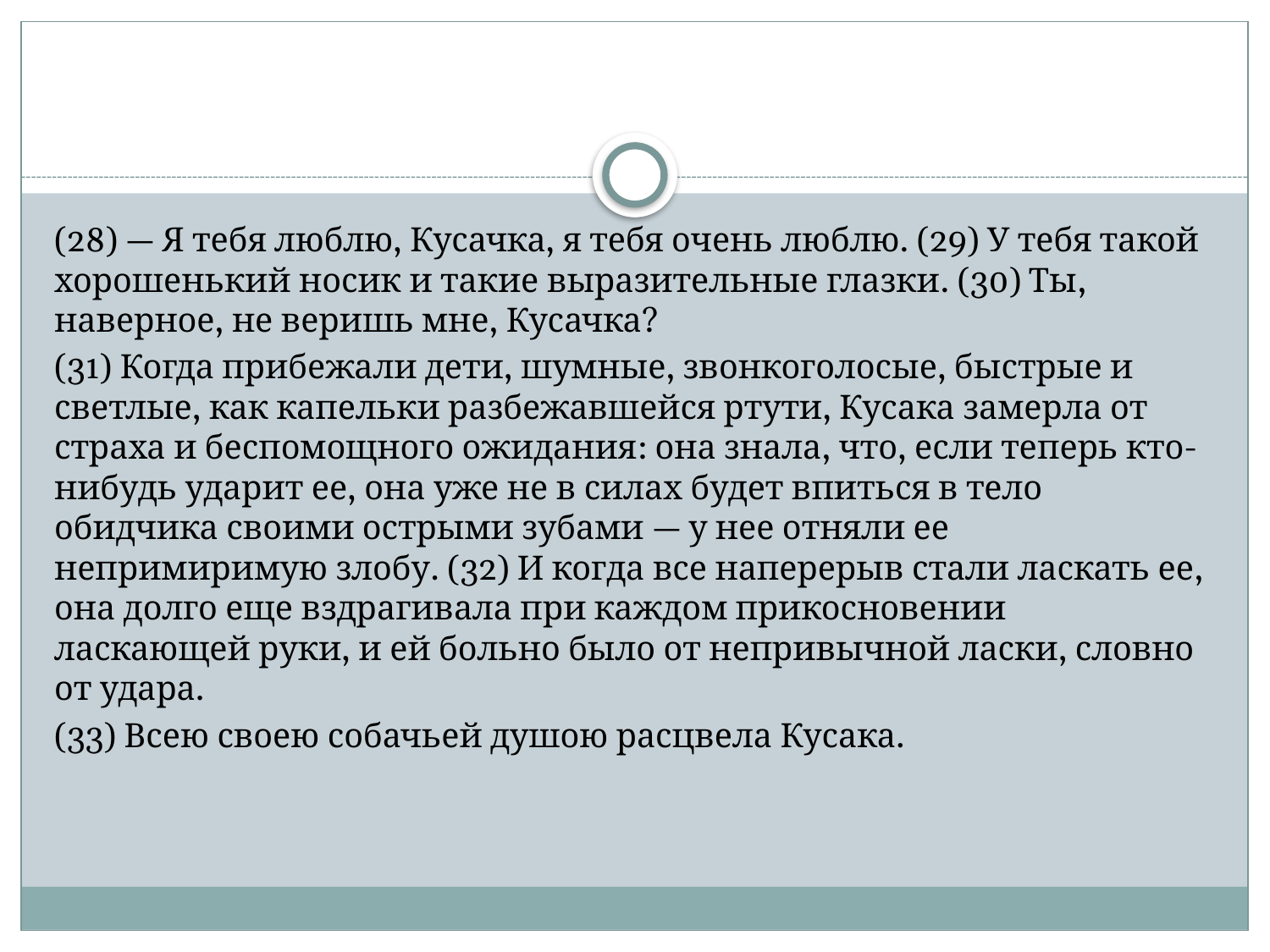

#
(28) — Я тебя люблю, Кусачка, я тебя очень люблю. (29) У тебя такой хорошенький носик и такие выразитель­ные глазки. (30) Ты, наверное, не веришь мне, Кусачка?
(31) Когда прибежали дети, шумные, звонкоголосые, быстрые и светлые, как капельки разбежавшейся ртути, Кусака замерла от страха и беспомощного ожидания: она знала, что, если теперь кто-нибудь ударит ее, она уже не в силах будет впиться в тело обидчика своими острыми зу­бами — у нее отняли ее непримиримую злобу. (32) И ког­да все наперерыв стали ласкать ее, она долго еще вздраги­вала при каждом прикосновении ласкающей руки, и ей больно было от непривычной ласки, словно от удара.
(33) Всею своею собачьей душою расцвела Кусака.